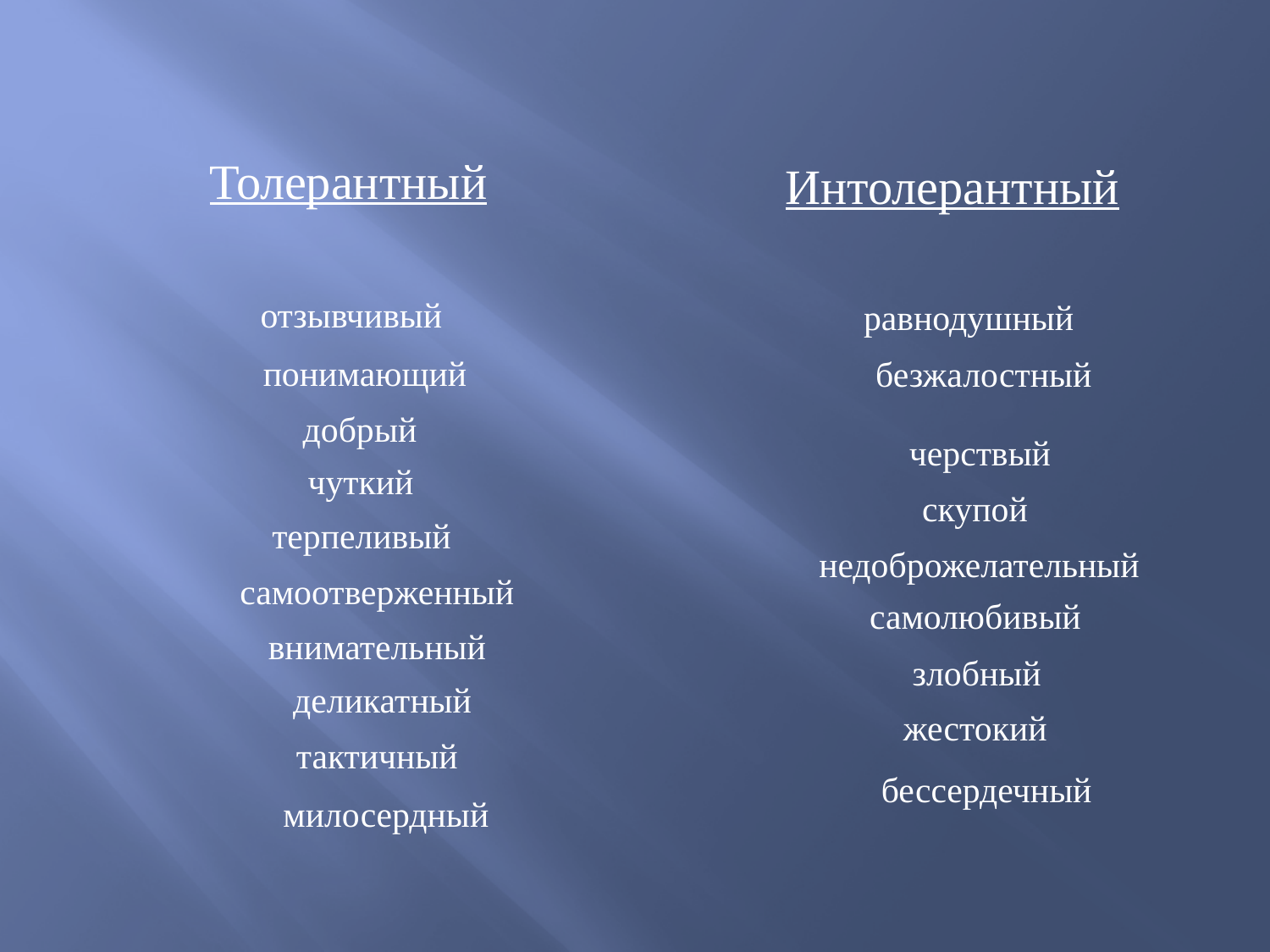

Толерантный
Интолерантный
отзывчивый
равнодушный
понимающий
безжалостный
добрый
черствый
чуткий
скупой
 терпеливый
 недоброжелательный
самоотверженный
самолюбивый
внимательный
злобный
деликатный
жестокий
тактичный
бессердечный
милосердный